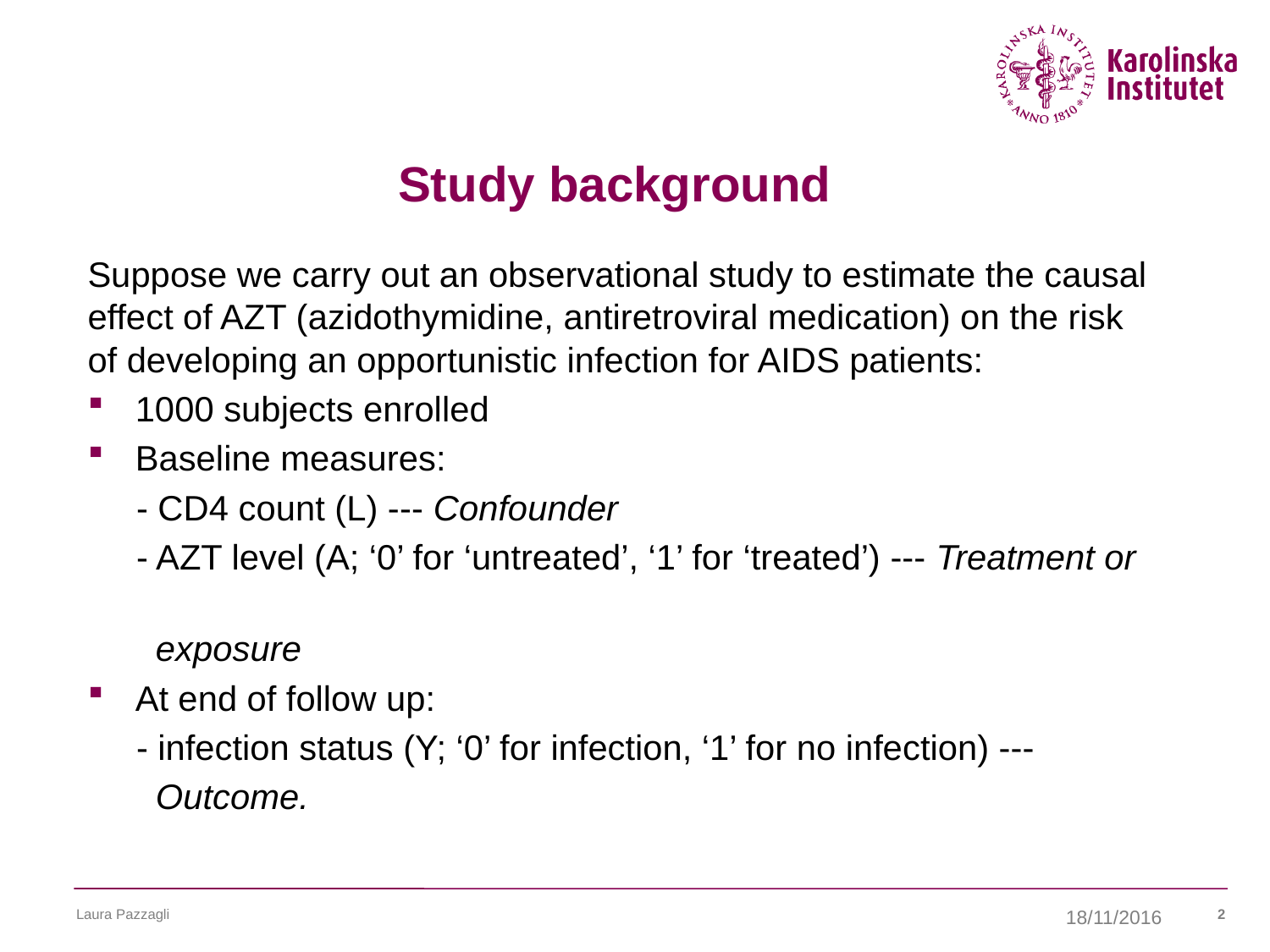

# Study background
Suppose we carry out an observational study to estimate the causal effect of AZT (azidothymidine, antiretroviral medication) on the risk of developing an opportunistic infection for AIDS patients:
1000 subjects enrolled
Baseline measures:
     - CD4 count (L) --- Confounder
     - AZT level (A; ‘0’ for ‘untreated’, ‘1’ for ‘treated’) --- Treatment or
       exposure
At end of follow up:
     - infection status (Y; ‘0’ for infection, ‘1’ for no infection) ---
       Outcome.

Laura Pazzagli
18/11/2016
2